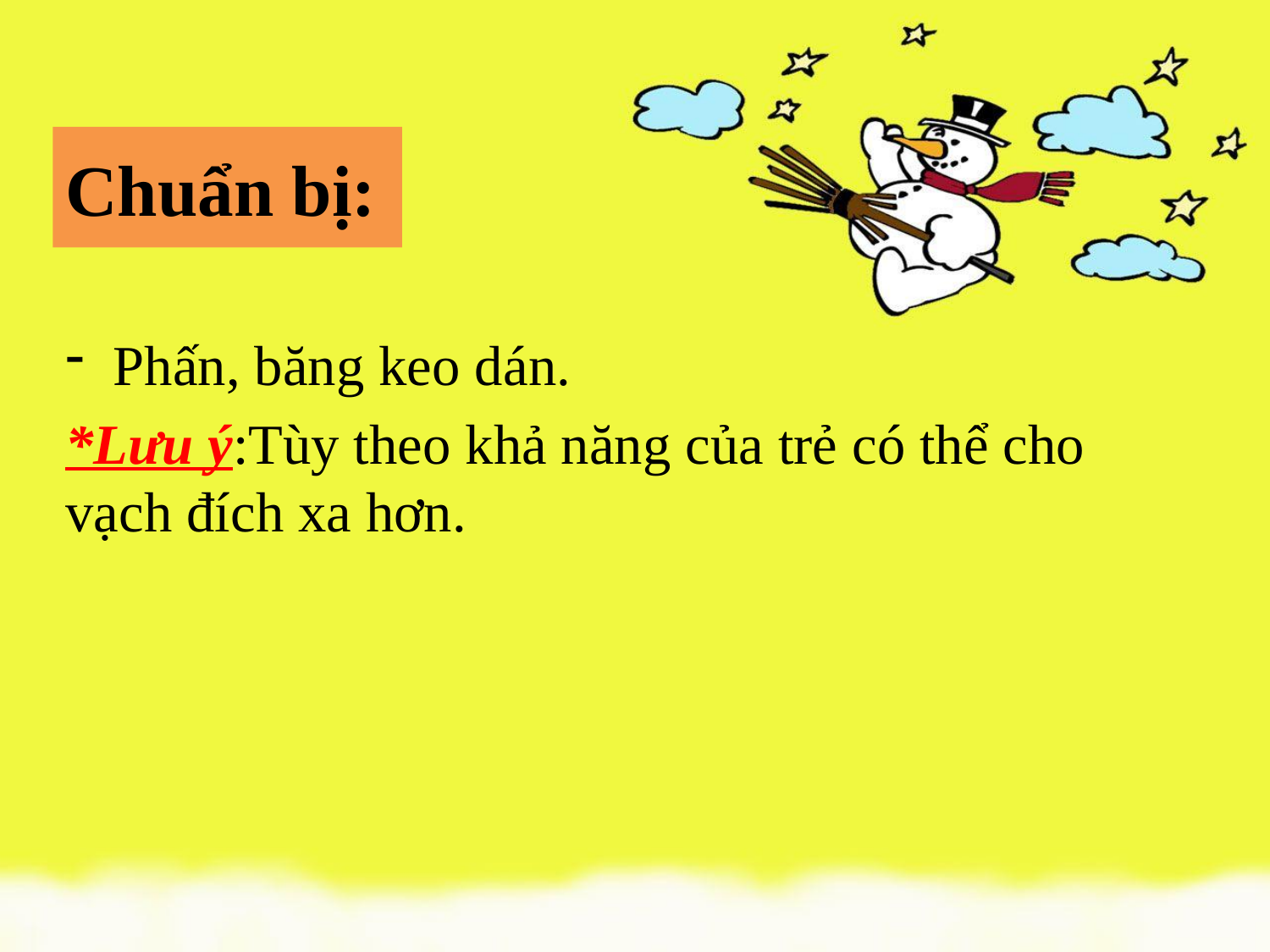

# Chuẩn bị:

Phấn, băng keo dán.
*Lưu ý:Tùy theo khả năng của trẻ có thể cho vạch đích xa hơn.